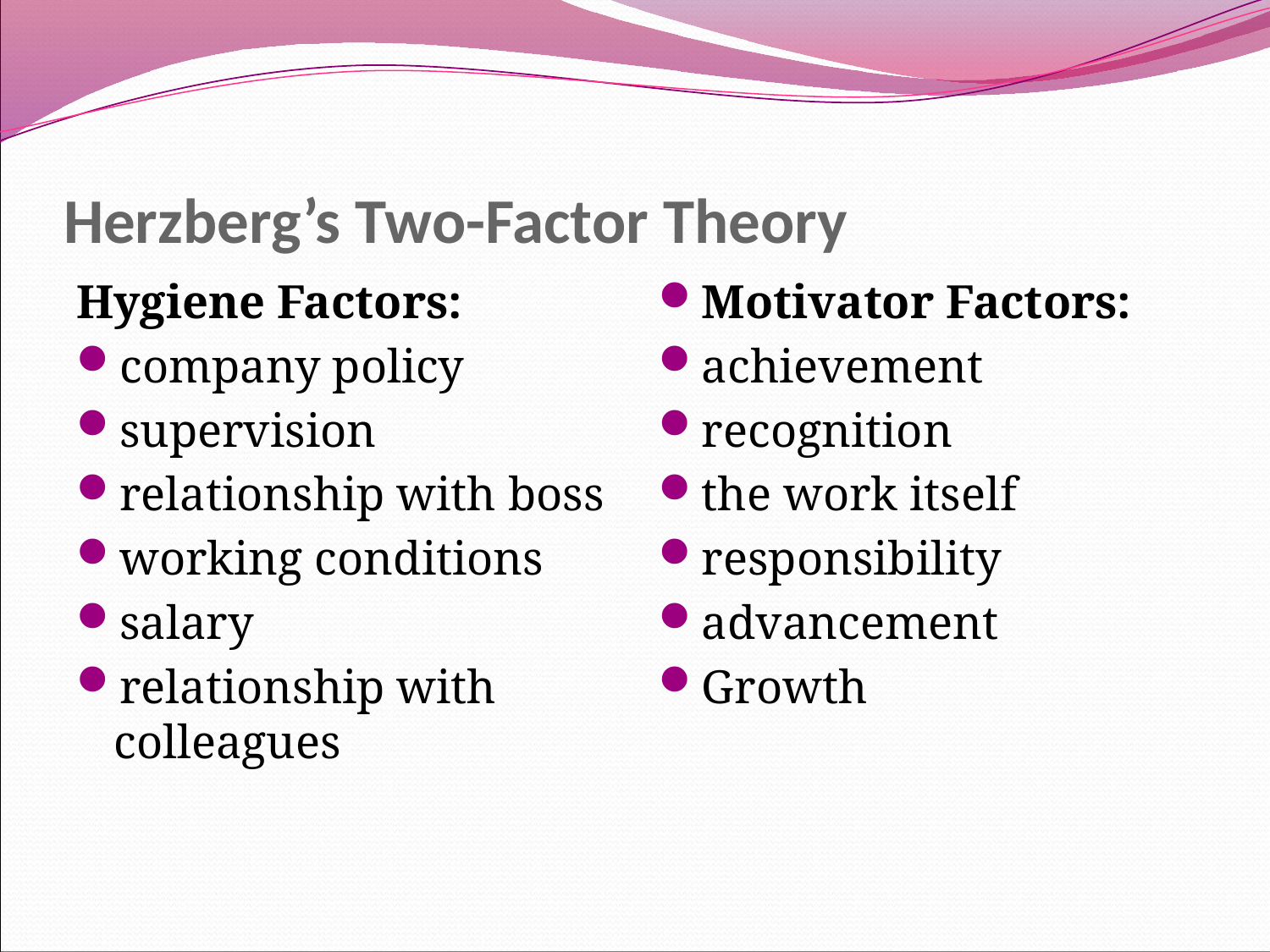

# Herzberg’s Two-Factor Theory
Hygiene Factors:
company policy
supervision
relationship with boss
working conditions
salary
relationship with colleagues
Motivator Factors:
achievement
recognition
the work itself
responsibility
advancement
Growth